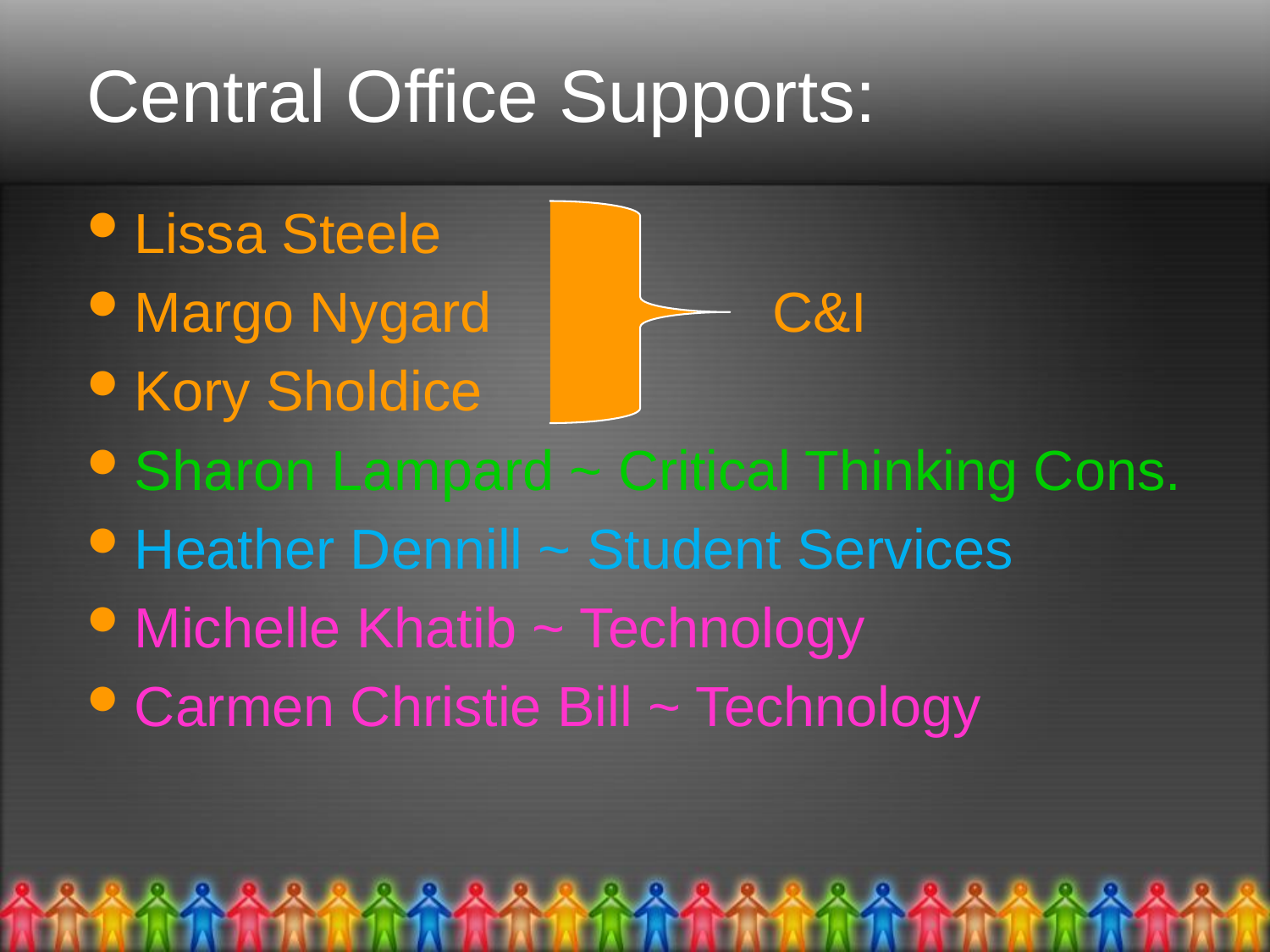

# Central Office Supports:
Lissa Steele
Margo Nygard                  C&I
Kory Sholdice
Sharon Lampard ~ Critical Thinking Cons.
Heather Dennill ~ Student Services
Michelle Khatib ~ Technology
Carmen Christie Bill ~ Technology